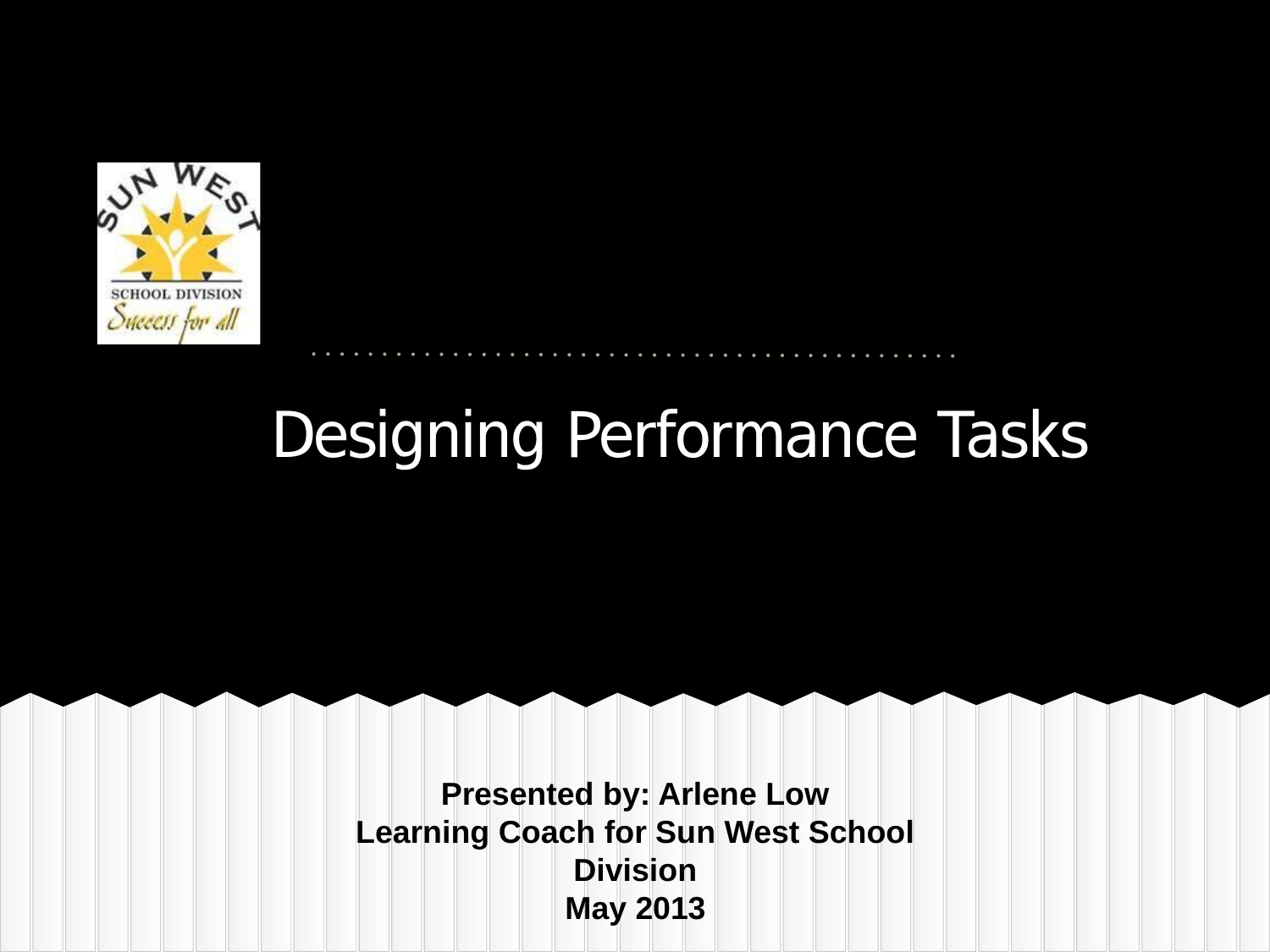

# Designing Performance Tasks
Presented by: Arlene Low
Learning Coach for Sun West School Division
May 2013